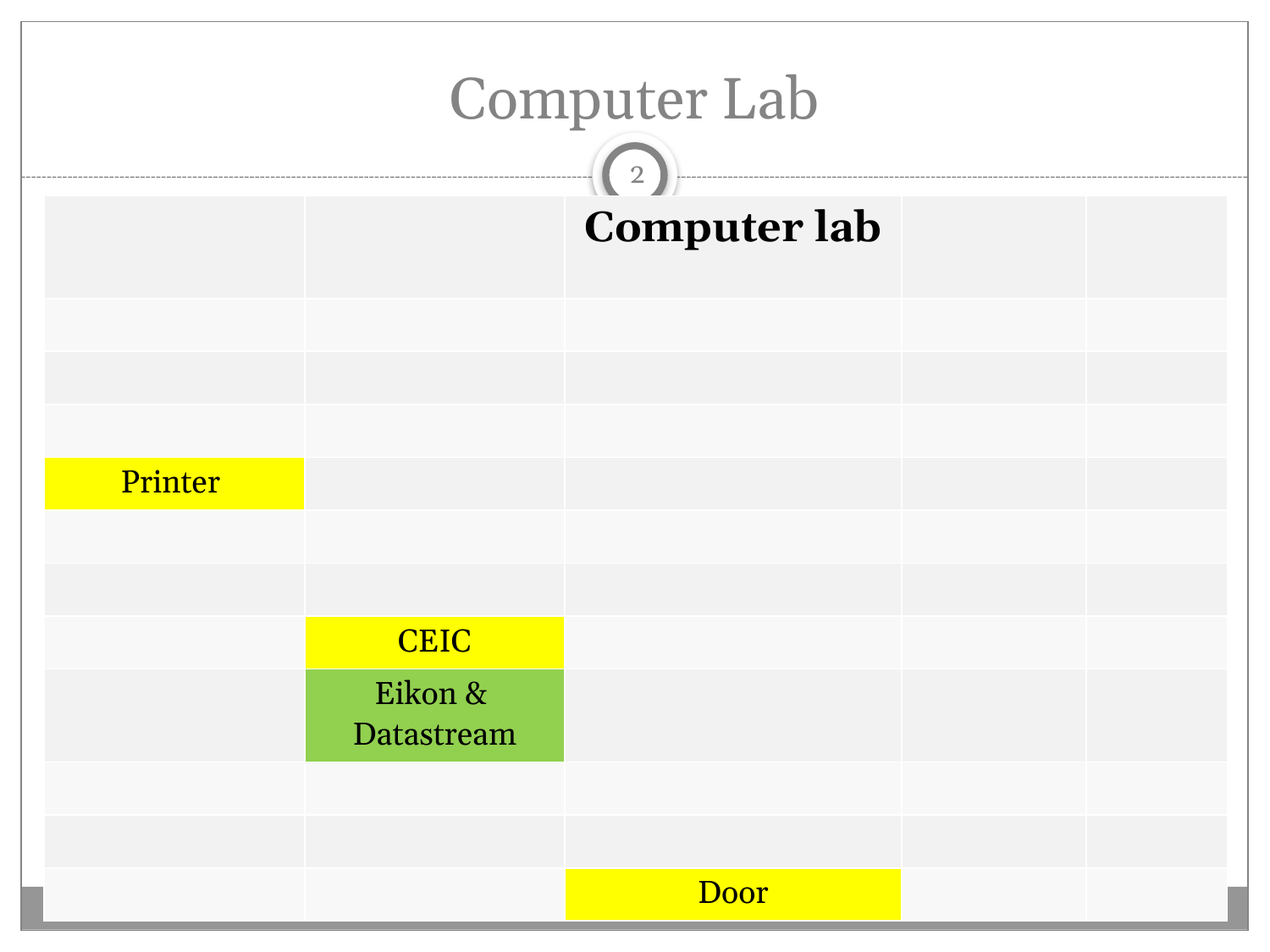

# Computer Lab
2
|  |  | Computer lab |  |  |
| --- | --- | --- | --- | --- |
|  |  |  |  |  |
|  |  |  |  |  |
|  |  |  |  |  |
| Printer |  |  |  |  |
|  |  |  |  |  |
|  |  |  |  |  |
|  | CEIC |  |  |  |
|  | Eikon & Datastream |  |  |  |
|  |  |  |  |  |
|  |  |  |  |  |
|  |  | Door |  |  |